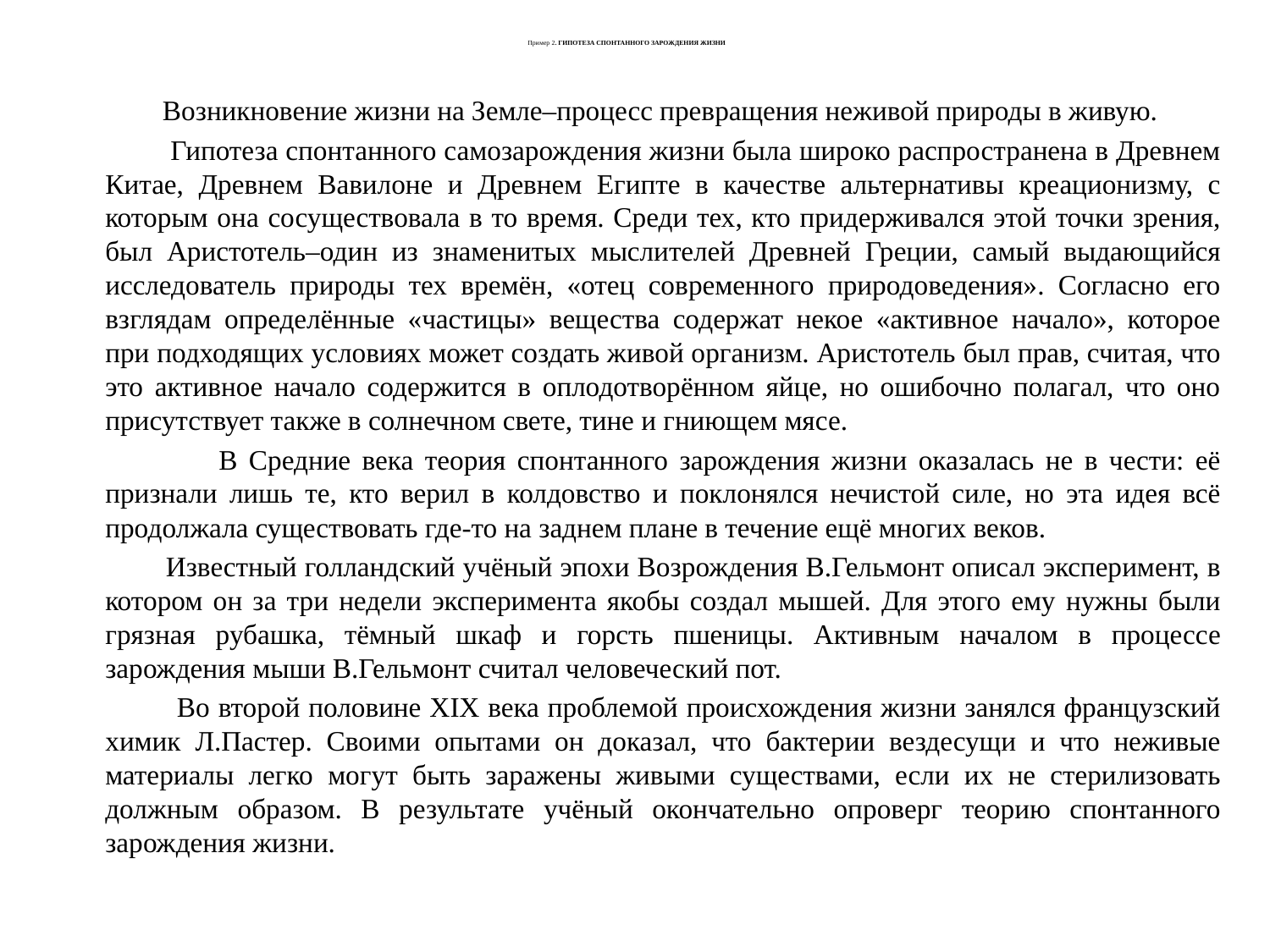

# Пример 2. ГИПОТЕЗА СПОНТАННОГО ЗАРОЖДЕНИЯ ЖИЗНИ
               Возникновение жизни на Земле–процесс превращения неживой природы в живую.
               Гипотеза спонтанного самозарождения жизни была широко распространена в Древнем Китае, Древнем Вавилоне и Древнем Египте в качестве альтернативы креационизму, с которым она сосуществовала в то время. Среди тех, кто придерживался этой точки зрения, был Аристотель–один из знаменитых мыслителей Древней Греции, самый выдающийся исследователь природы тех времён, «отец современного природоведения». Согласно его взглядам определённые «частицы» вещества содержат некое «активное начало», которое при подходящих условиях может создать живой организм. Аристотель был прав, считая, что это активное начало содержится в оплодотворённом яйце, но ошибочно полагал, что оно присутствует также в солнечном свете, тине и гниющем мясе.
              В Средние века теория спонтанного зарождения жизни оказалась не в чести: её признали лишь те, кто верил в колдовство и поклонялся нечистой силе, но эта идея всё продолжала существовать где-то на заднем плане в течение ещё многих веков.
              Известный голландский учёный эпохи Возрождения В.Гельмонт описал эксперимент, в котором он за три недели эксперимента якобы создал мышей. Для этого ему нужны были грязная рубашка, тёмный шкаф и горсть пшеницы. Активным началом в процессе зарождения мыши В.Гельмонт считал человеческий пот.
              Во второй половине XIX века проблемой происхождения жизни занялся французский химик Л.Пастер. Своими опытами он доказал, что бактерии вездесущи и что неживые материалы легко могут быть заражены живыми существами, если их не стерилизовать должным образом. В результате учёный окончательно опроверг теорию спонтанного зарождения жизни.